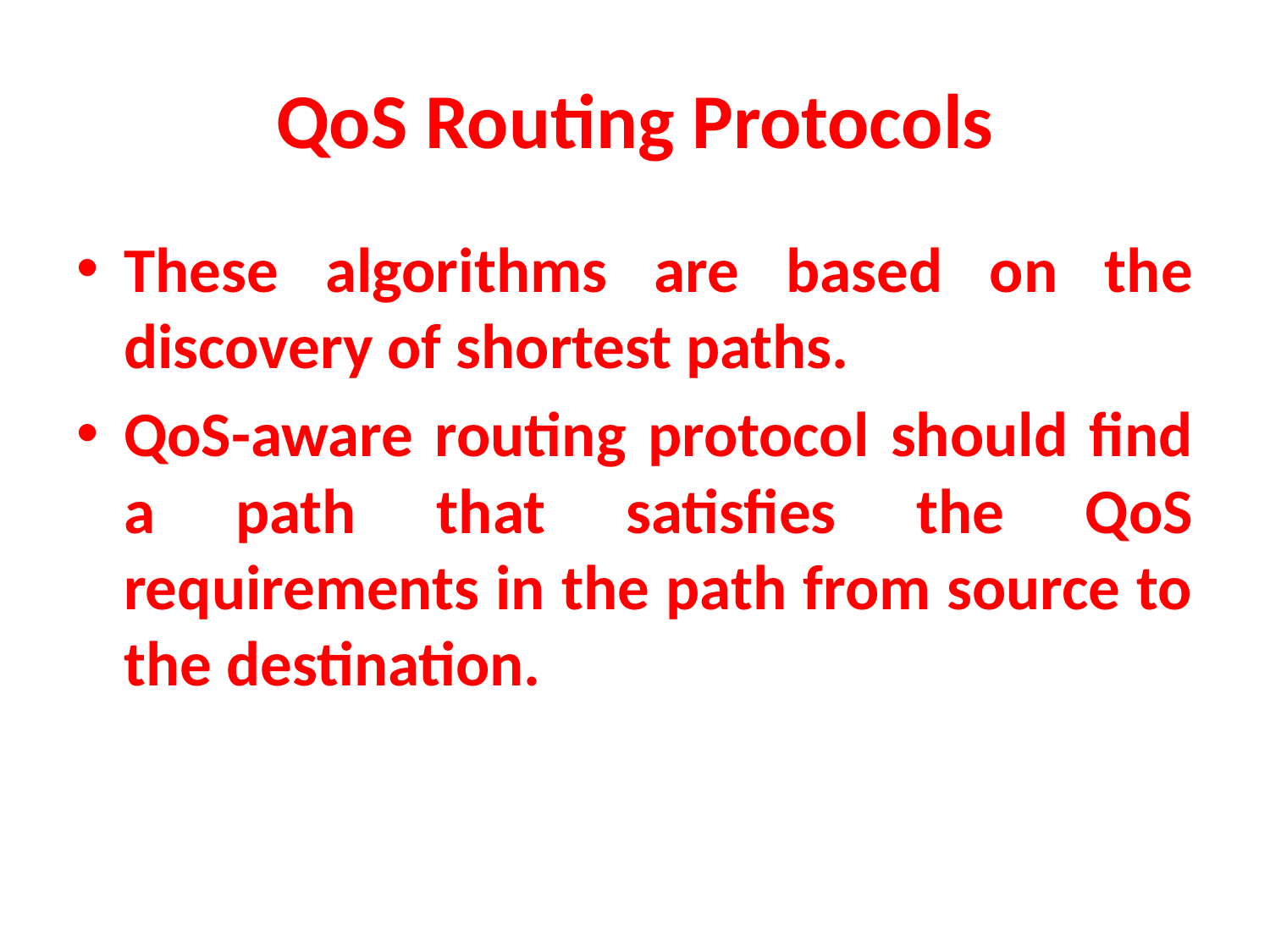

# QoS Routing Protocols
These algorithms are based on the discovery of shortest paths.
QoS-aware routing protocol should find a path that satisfies the QoS requirements in the path from source to the destination.